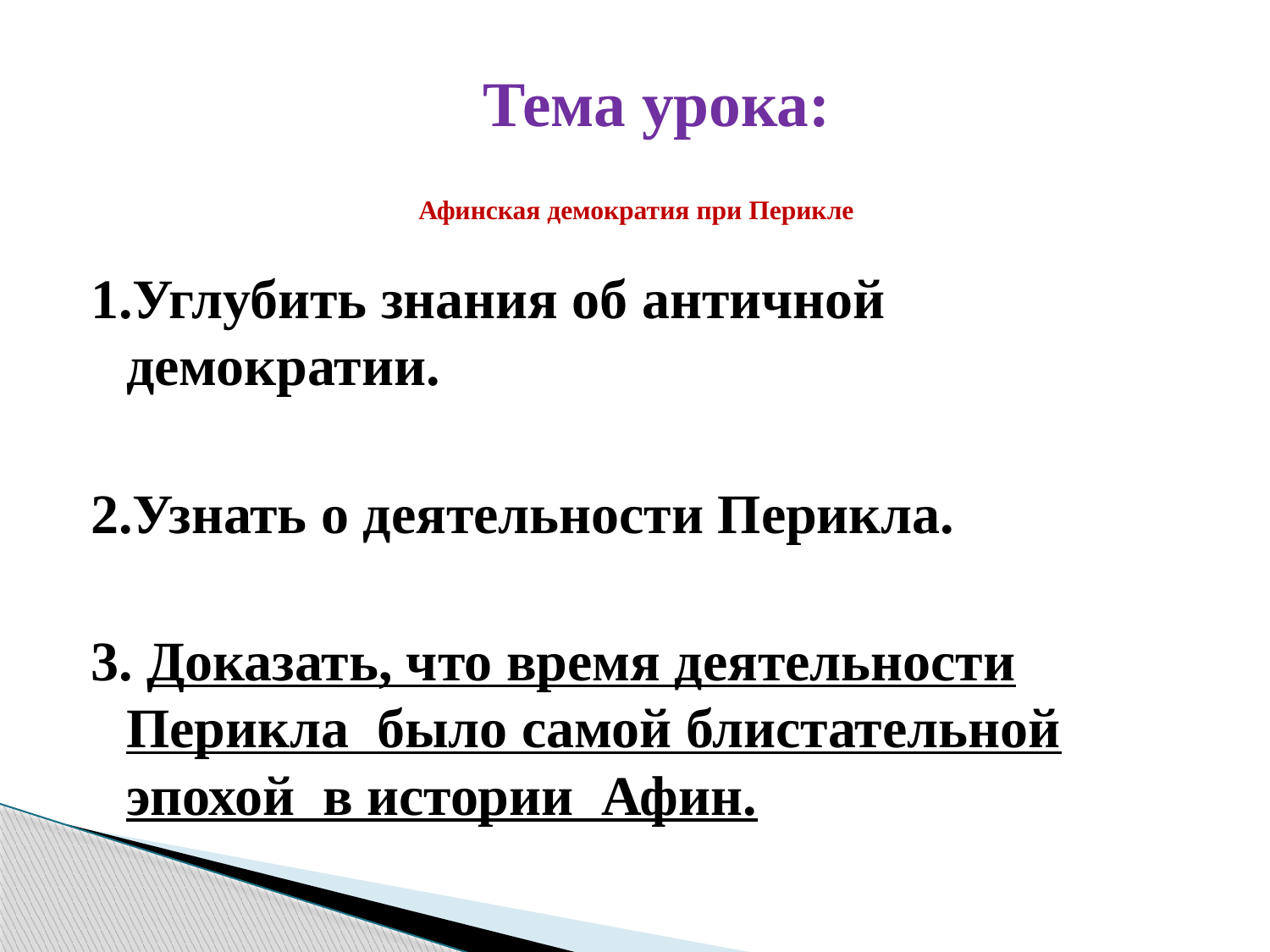

Тема урока:
# Афинская демократия при Перикле
1.Углубить знания об античной демократии.

2.Узнать о деятельности Перикла.

3. Доказать, что время деятельности Перикла  было самой блистательной эпохой  в истории  Афин.